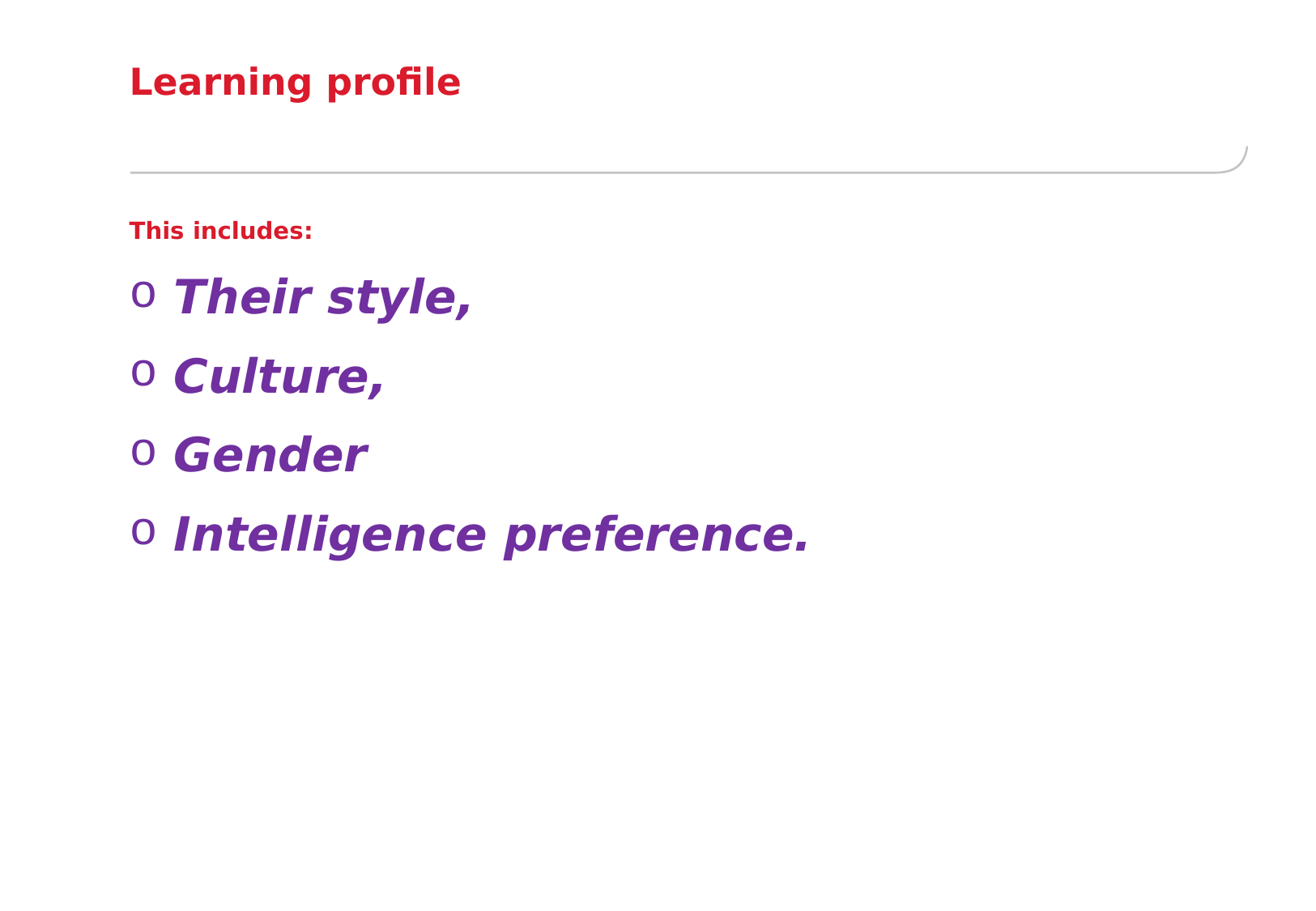

# Learning profile
This includes:
 Their style,
 Culture,
 Gender
 Intelligence preference.